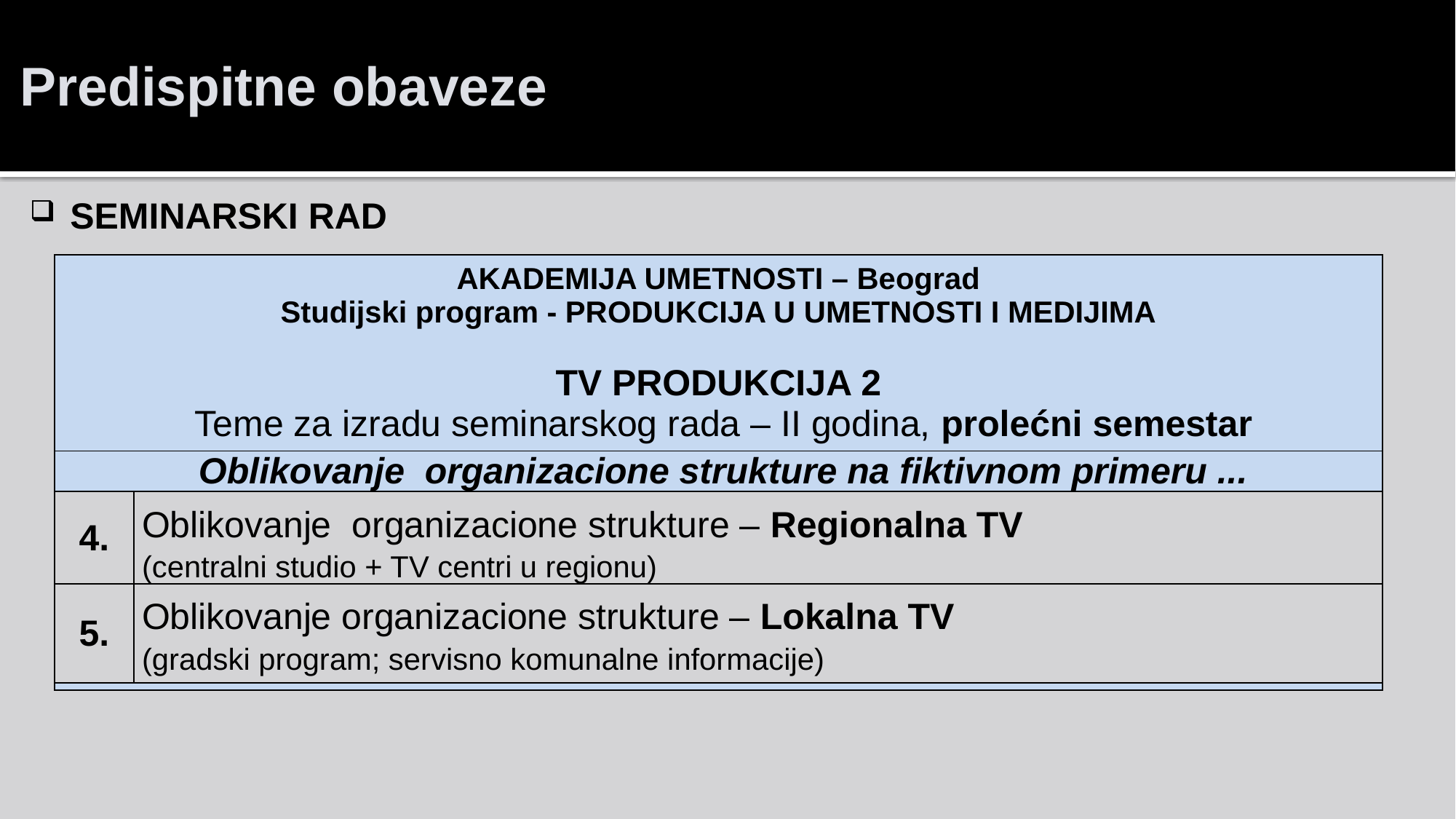

# Predispitne obaveze
SEMINARSKI RAD

| AKADEMIJA UMETNOSTI – Beograd Studijski program - PRODUKCIJA U UMETNOSTI I MEDIJIMA   TV PRODUKCIJA 2  Teme za izradu seminarskog rada – II godina, prolećni semestar |  |
| --- | --- |
| Oblikovanje organizacione strukture na fiktivnom primeru ... |  |
| 4. | Oblikovanje organizacione strukture – Regionalna TV (centralni studio + TV centri u regionu) |
| 5. | Oblikovanje organizacione strukture – Lokalna TV (gradski program; servisno komunalne informacije) |
|  |  |